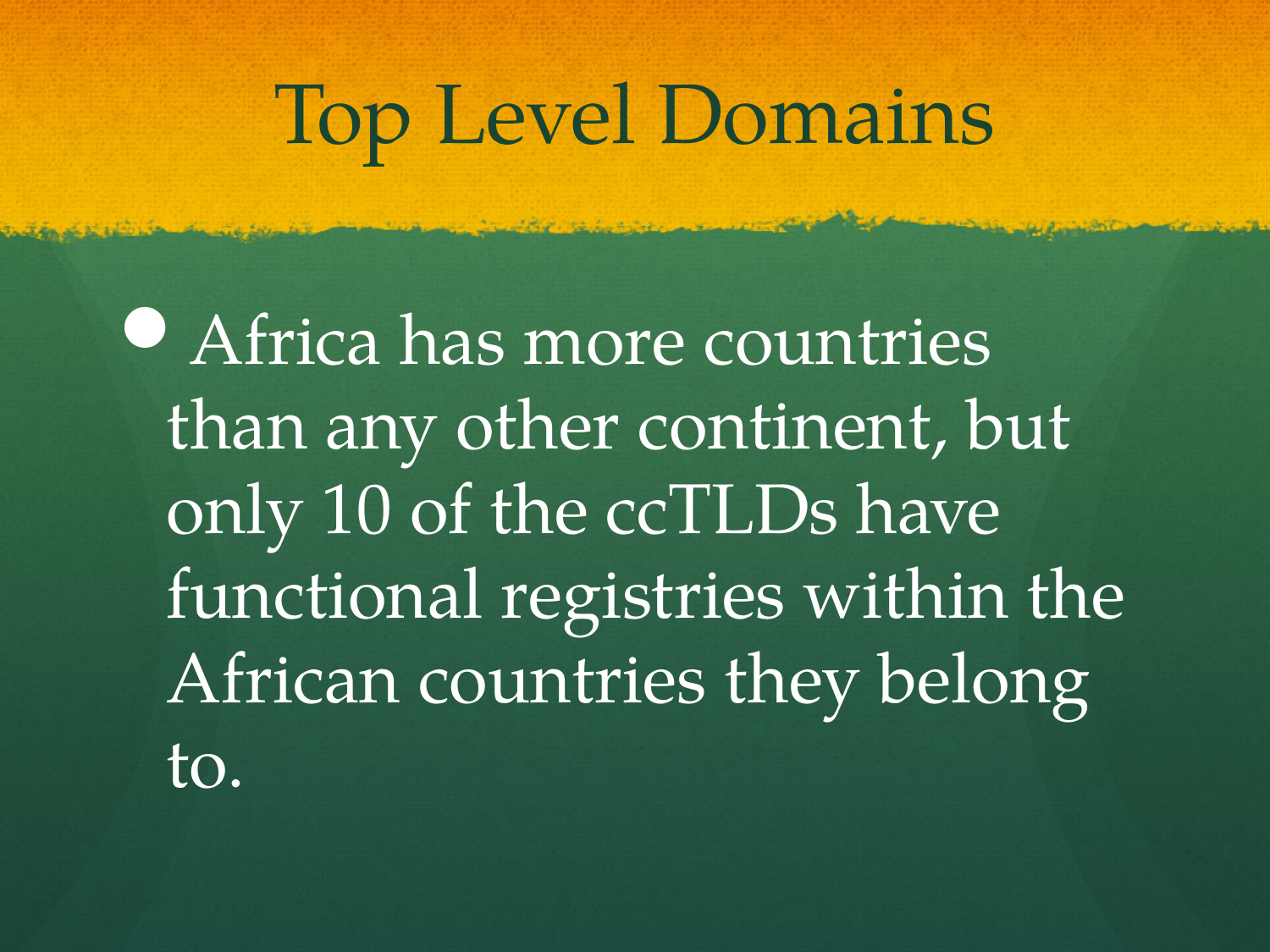

# Top Level Domains
Africa has more countries than any other continent, but only 10 of the ccTLDs have functional registries within the African countries they belong to.